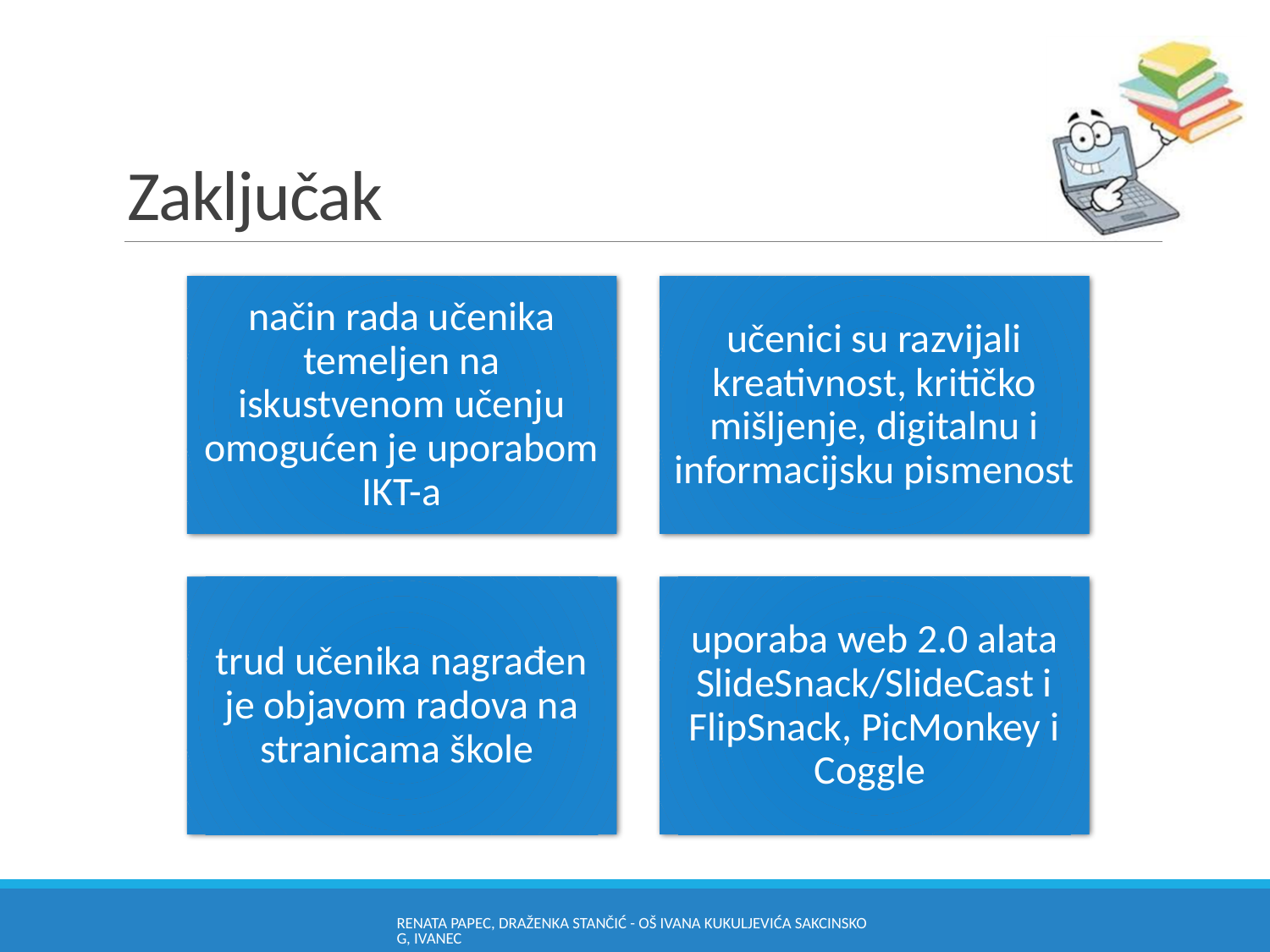

# Zaključak
način rada učenika temeljen na iskustvenom učenju omogućen je uporabom IKT-a
učenici su razvijali kreativnost, kritičko mišljenje, digitalnu i informacijsku pismenost
trud učenika nagrađen je objavom radova na stranicama škole
uporaba web 2.0 alata SlideSnack/SlideCast i FlipSnack, PicMonkey i Coggle
Renata Papec, Draženka Stančić - OŠ Ivana Kukuljevića Sakcinskog, Ivanec